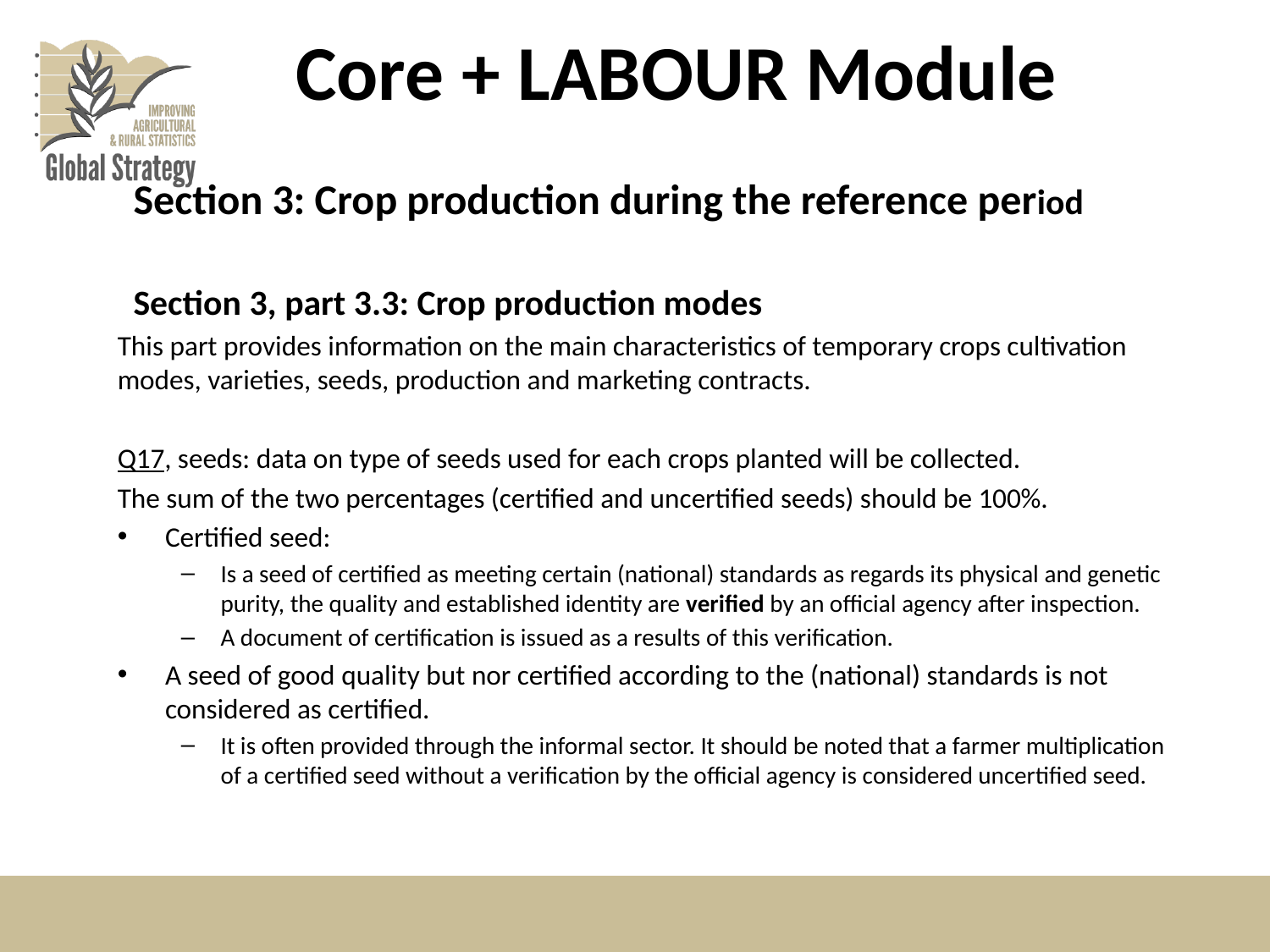

# Core + LABOUR Module
Section 3: Crop production during the reference period

Section 3, part 3.3: Crop production modes
This part provides information on the main characteristics of temporary crops cultivation modes, varieties, seeds, production and marketing contracts.

Q17, seeds: data on type of seeds used for each crops planted will be collected.
The sum of the two percentages (certified and uncertified seeds) should be 100%.
Certified seed:
Is a seed of certified as meeting certain (national) standards as regards its physical and genetic purity, the quality and established identity are verified by an official agency after inspection.
A document of certification is issued as a results of this verification.
A seed of good quality but nor certified according to the (national) standards is not considered as certified.
It is often provided through the informal sector. It should be noted that a farmer multiplication of a certified seed without a verification by the official agency is considered uncertified seed.